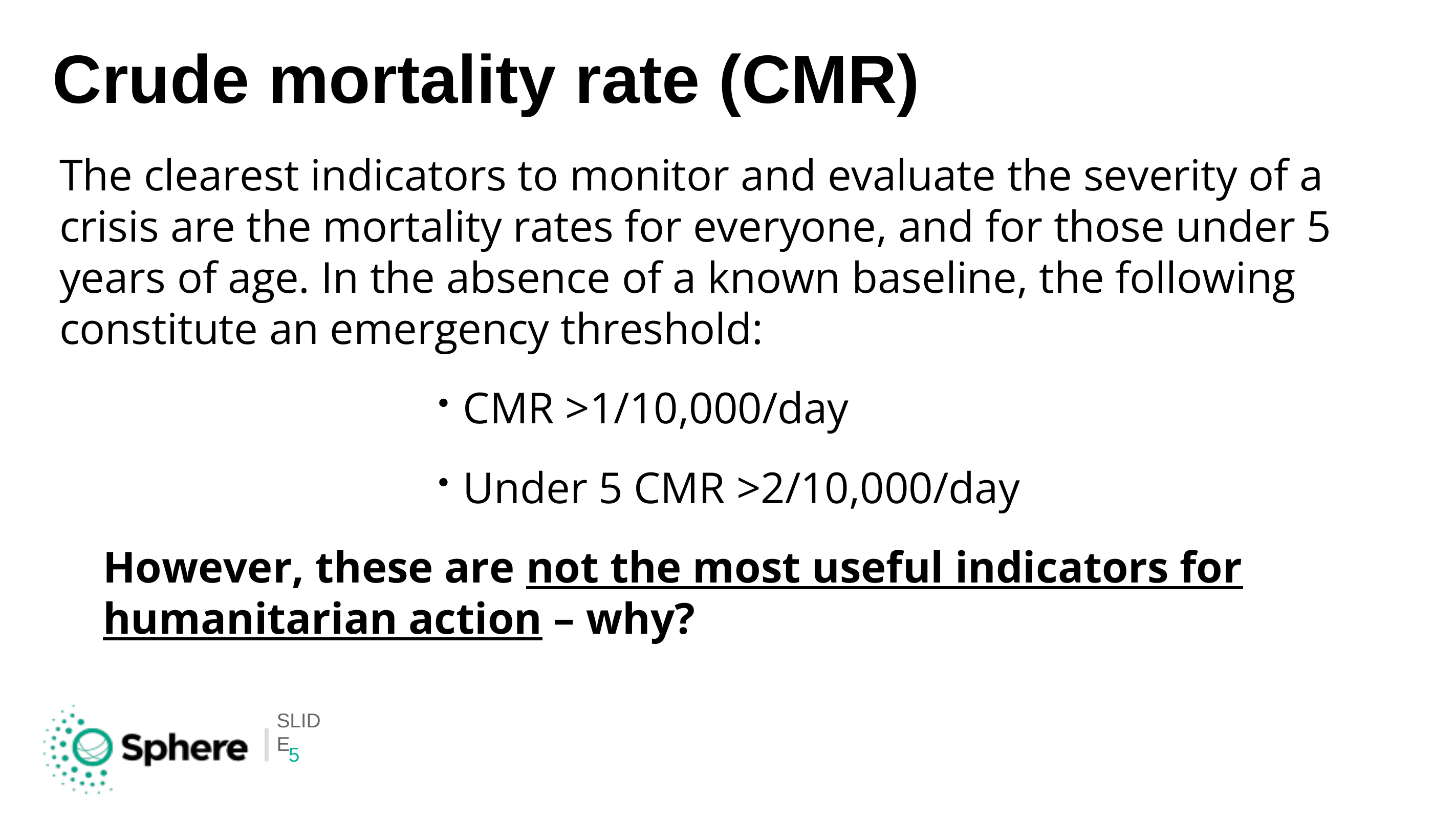

# Crude mortality rate (CMR)
The clearest indicators to monitor and evaluate the severity of a crisis are the mortality rates for everyone, and for those under 5 years of age. In the absence of a known baseline, the following constitute an emergency threshold:
CMR >1/10,000/day
Under 5 CMR >2/10,000/day
However, these are not the most useful indicators for humanitarian action – why?
5